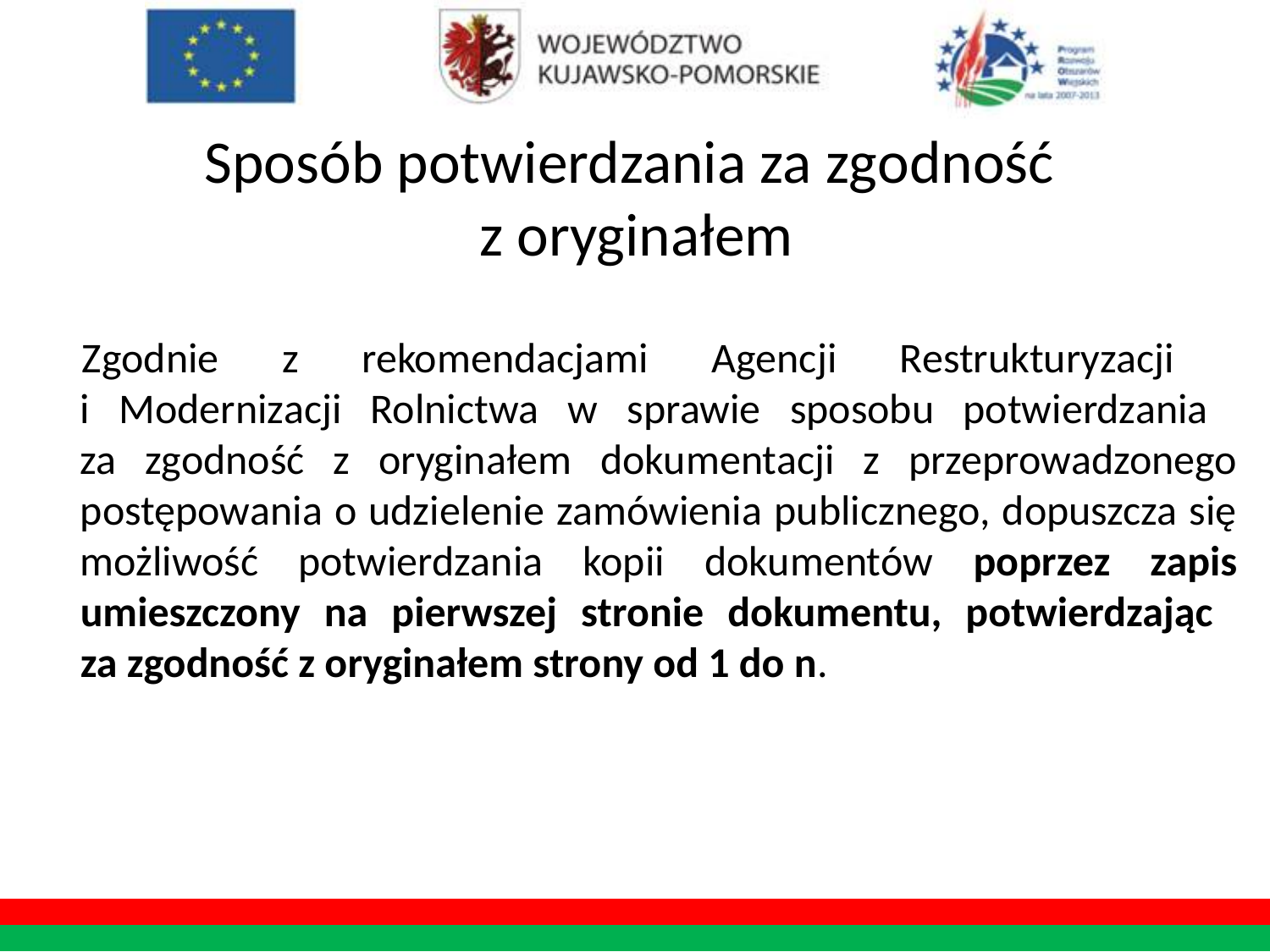

# Sposób potwierdzania za zgodność z oryginałem

Zgodnie z rekomendacjami Agencji Restrukturyzacji
i Modernizacji Rolnictwa w sprawie sposobu potwierdzania
za zgodność z oryginałem dokumentacji z przeprowadzonego postępowania o udzielenie zamówienia publicznego, dopuszcza się możliwość potwierdzania kopii dokumentów poprzez zapis umieszczony na pierwszej stronie dokumentu, potwierdzając
za zgodność z oryginałem strony od 1 do n.